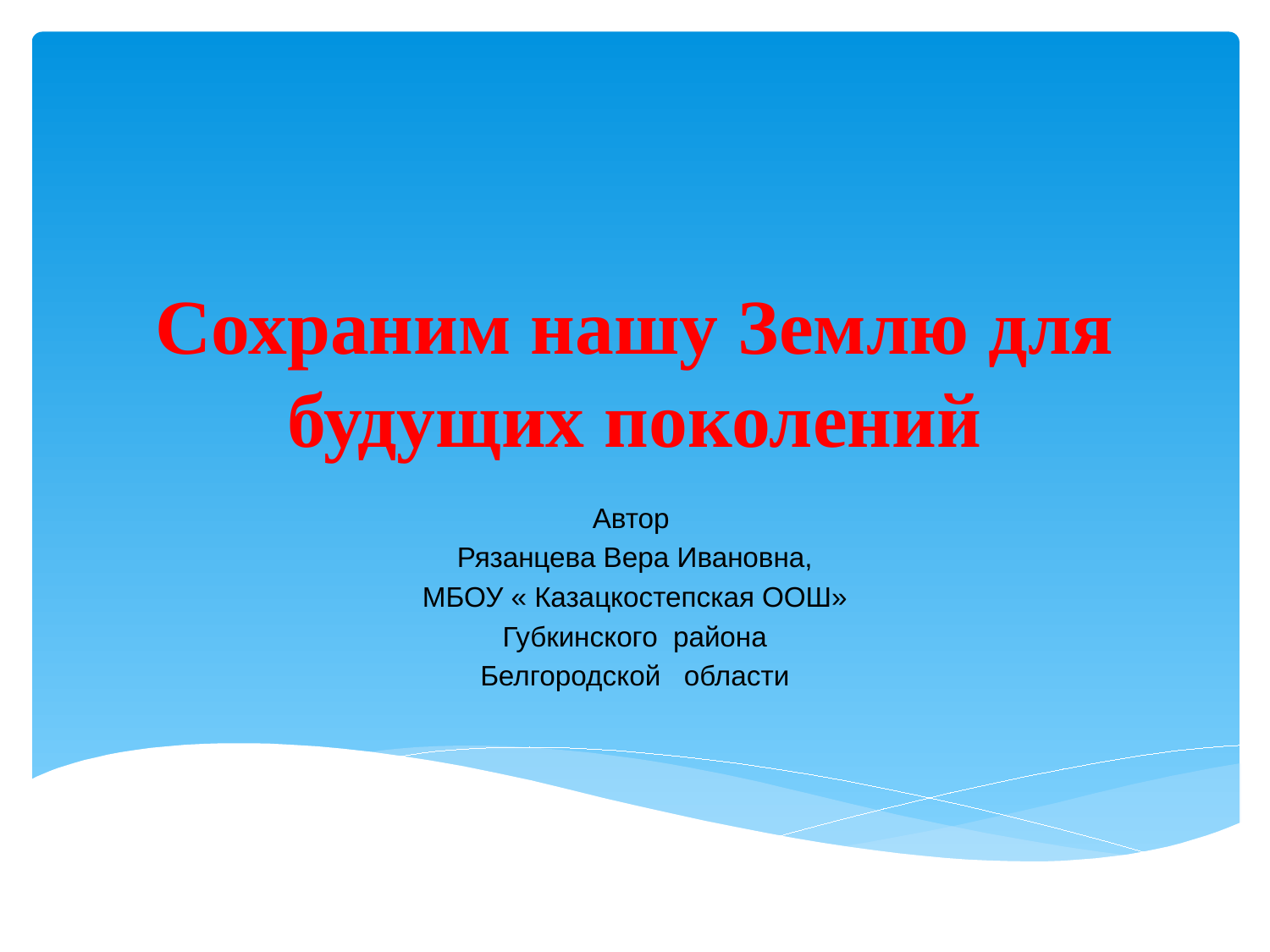

# Сохраним нашу Землю для будущих поколений
Автор
Рязанцева Вера Ивановна,
 МБОУ « Казацкостепская ООШ»
Губкинского  района
Белгородской   области